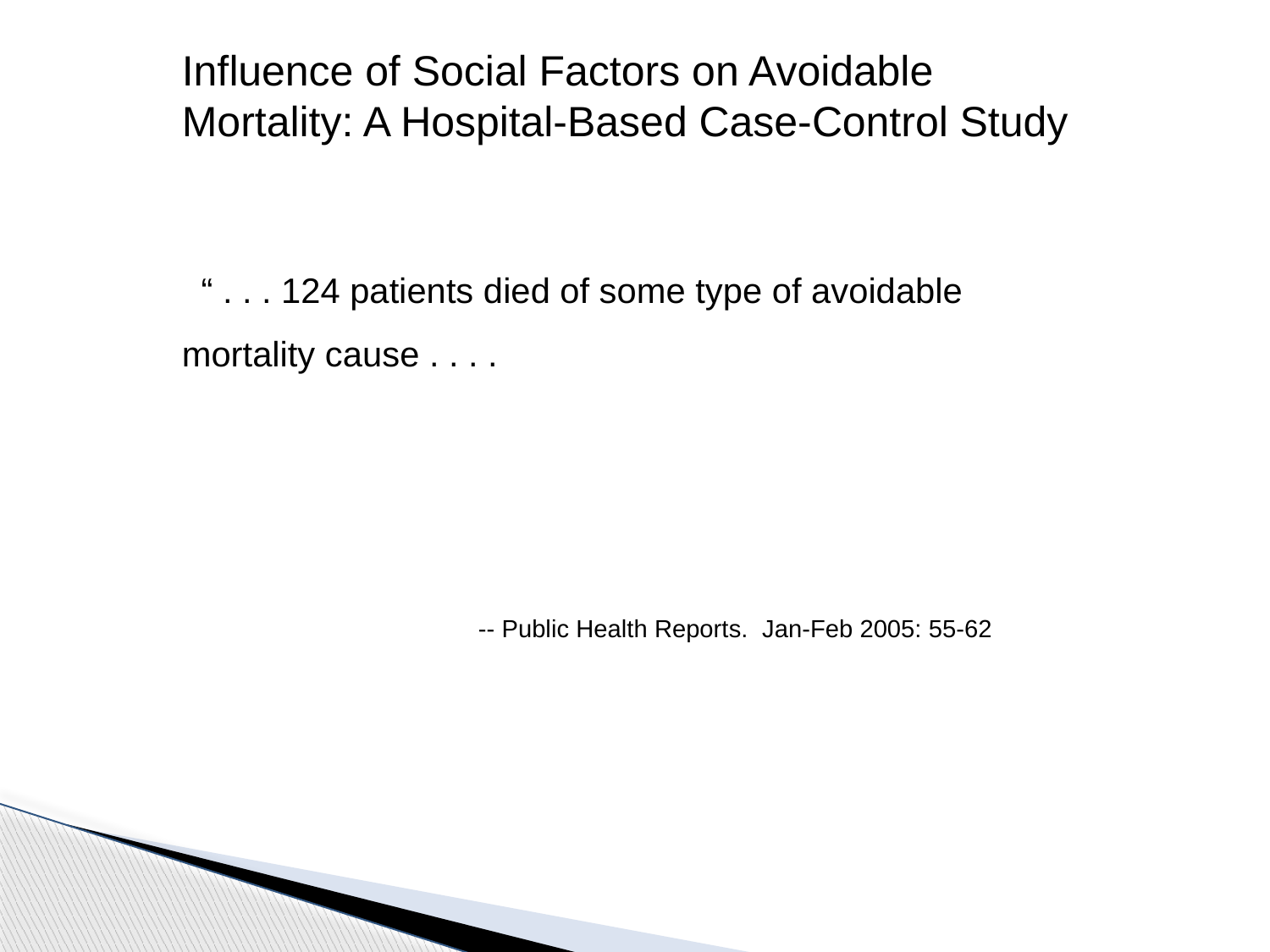

Influence of Social Factors on Avoidable Mortality: A Hospital-Based Case-Control Study

  “ . . . 124 patients died of some type of avoidable mortality cause . . . .

			-- Public Health Reports.  Jan-Feb 2005: 55-62